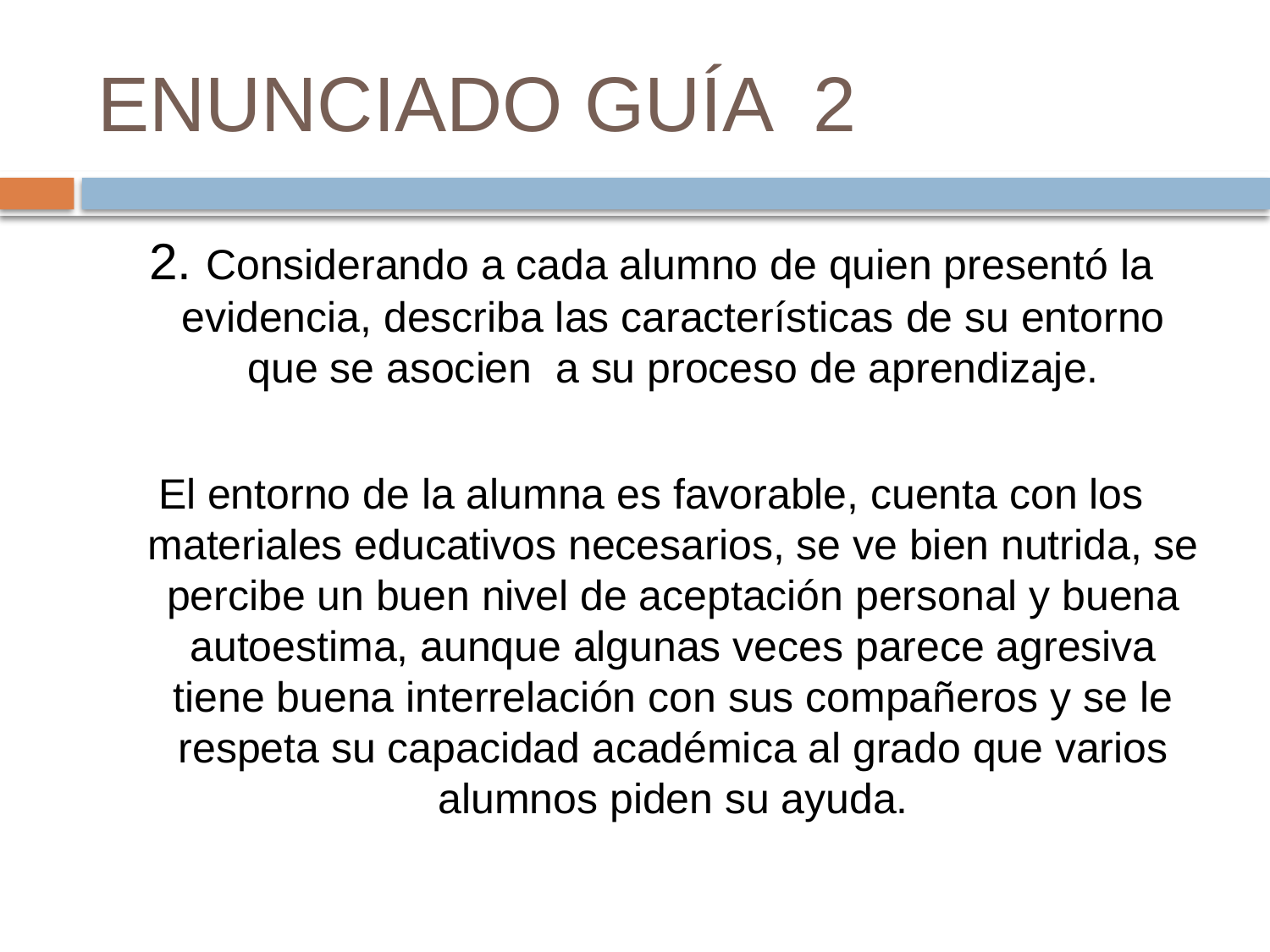

# ENUNCIADO GUÍA  2
2. Considerando a cada alumno de quien presentó la evidencia, describa las características de su entorno que se asocien  a su proceso de aprendizaje.

El entorno de la alumna es favorable, cuenta con los materiales educativos necesarios, se ve bien nutrida, se percibe un buen nivel de aceptación personal y buena autoestima, aunque algunas veces parece agresiva tiene buena interrelación con sus compañeros y se le respeta su capacidad académica al grado que varios alumnos piden su ayuda.